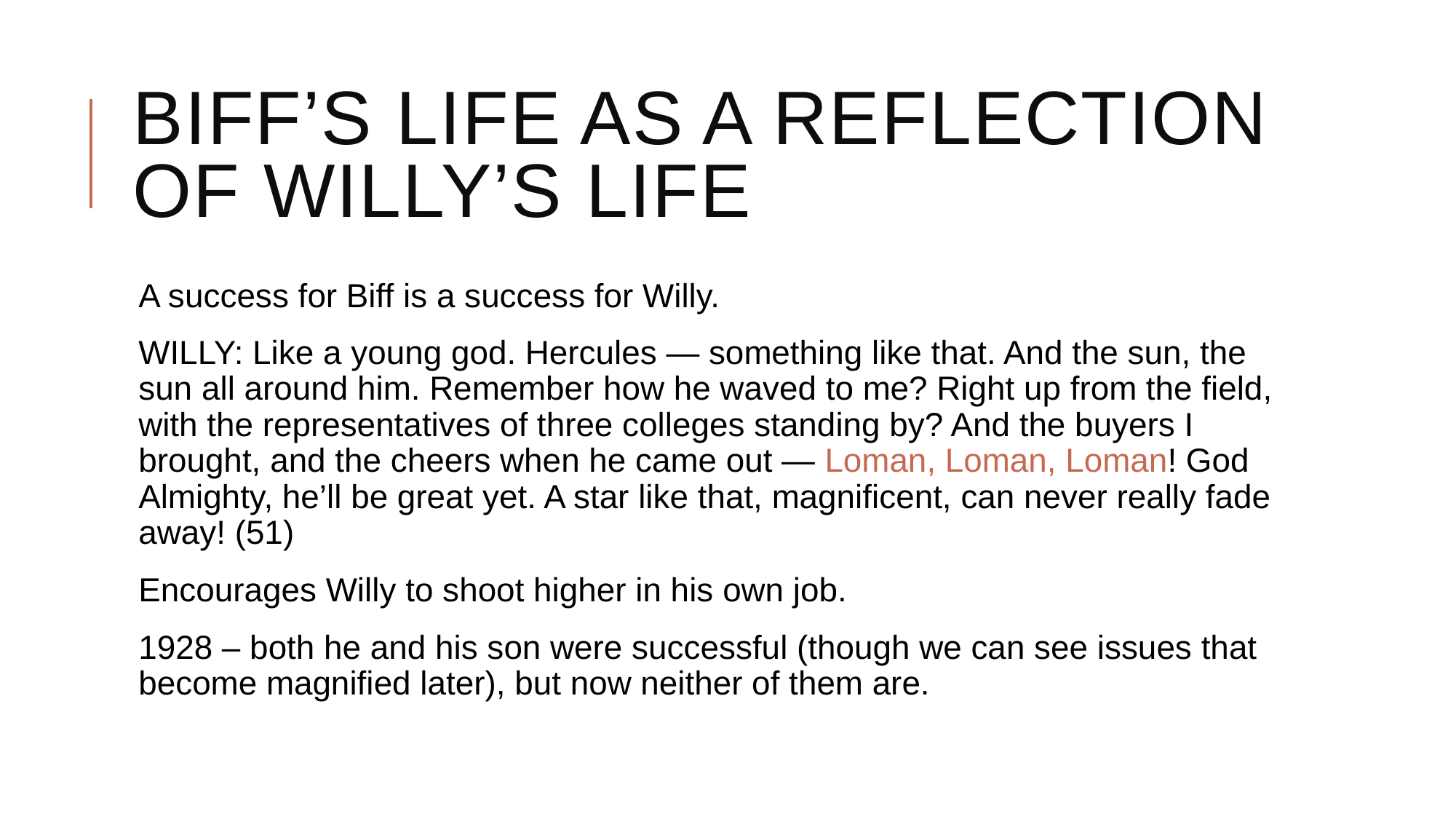

# Biff’s life as a reflection of willy’s life
A success for Biff is a success for Willy.
WILLY: Like a young god. Hercules — something like that. And the sun, the sun all around him. Remember how he waved to me? Right up from the field, with the representatives of three colleges standing by? And the buyers I brought, and the cheers when he came out — Loman, Loman, Loman! God Almighty, he’ll be great yet. A star like that, magnificent, can never really fade away! (51)
Encourages Willy to shoot higher in his own job.
1928 – both he and his son were successful (though we can see issues that become magnified later), but now neither of them are.